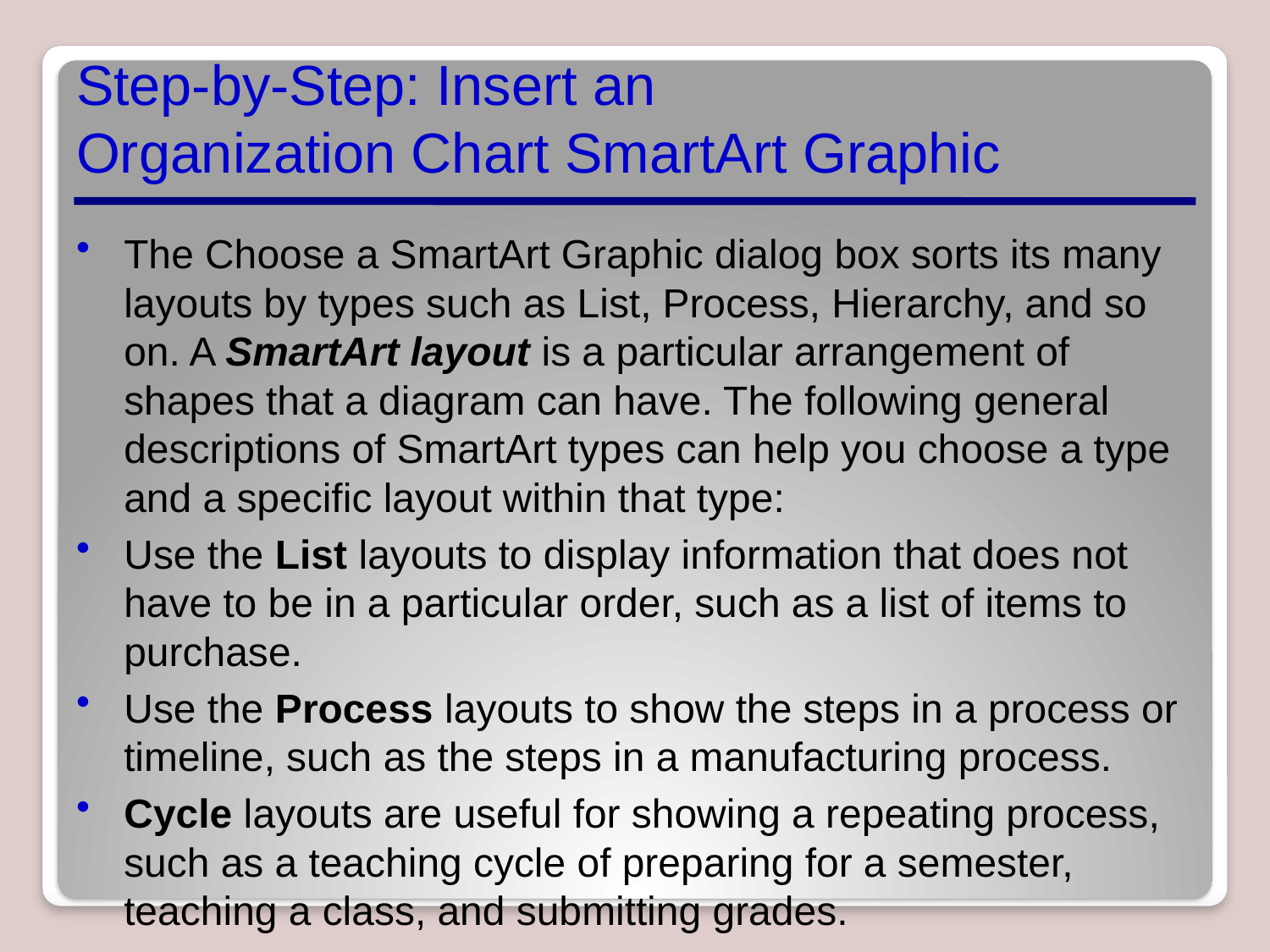

# Step-by-Step: Insert an Organization Chart SmartArt Graphic
The Choose a SmartArt Graphic dialog box sorts its many layouts by types such as List, Process, Hierarchy, and so on. A SmartArt layout is a particular arrangement of shapes that a diagram can have. The following general descriptions of SmartArt types can help you choose a type and a specific layout within that type:
Use the List layouts to display information that does not have to be in a particular order, such as a list of items to purchase.
Use the Process layouts to show the steps in a process or timeline, such as the steps in a manufacturing process.
Cycle layouts are useful for showing a repeating process, such as a teaching cycle of preparing for a semester, teaching a class, and submitting grades.